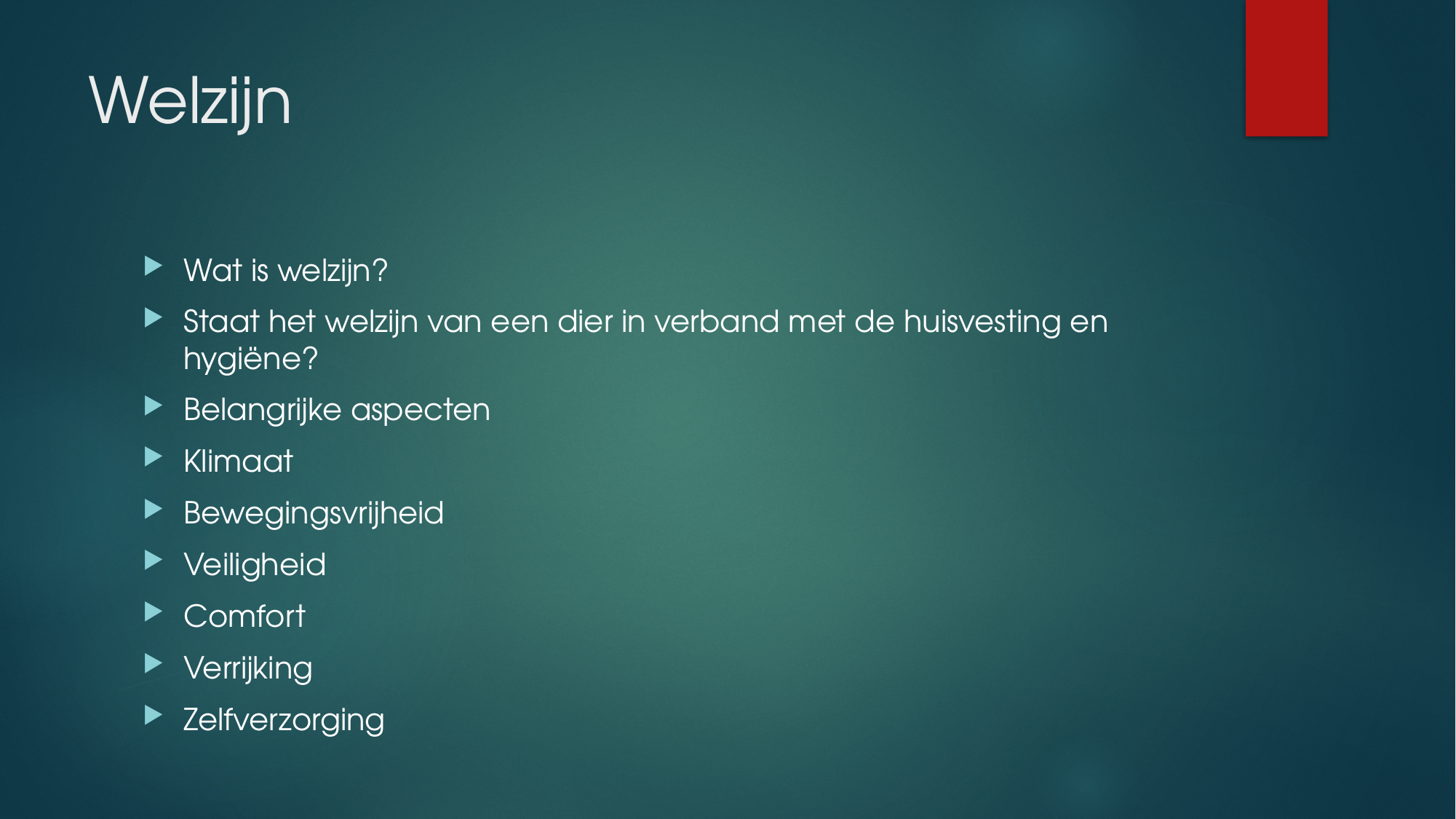

# Welzijn
Wat is welzijn?
Staat het welzijn van een dier in verband met de huisvesting en hygiëne?
Belangrijke aspecten
Klimaat
Bewegingsvrijheid
Veiligheid
Comfort
Verrijking
Zelfverzorging